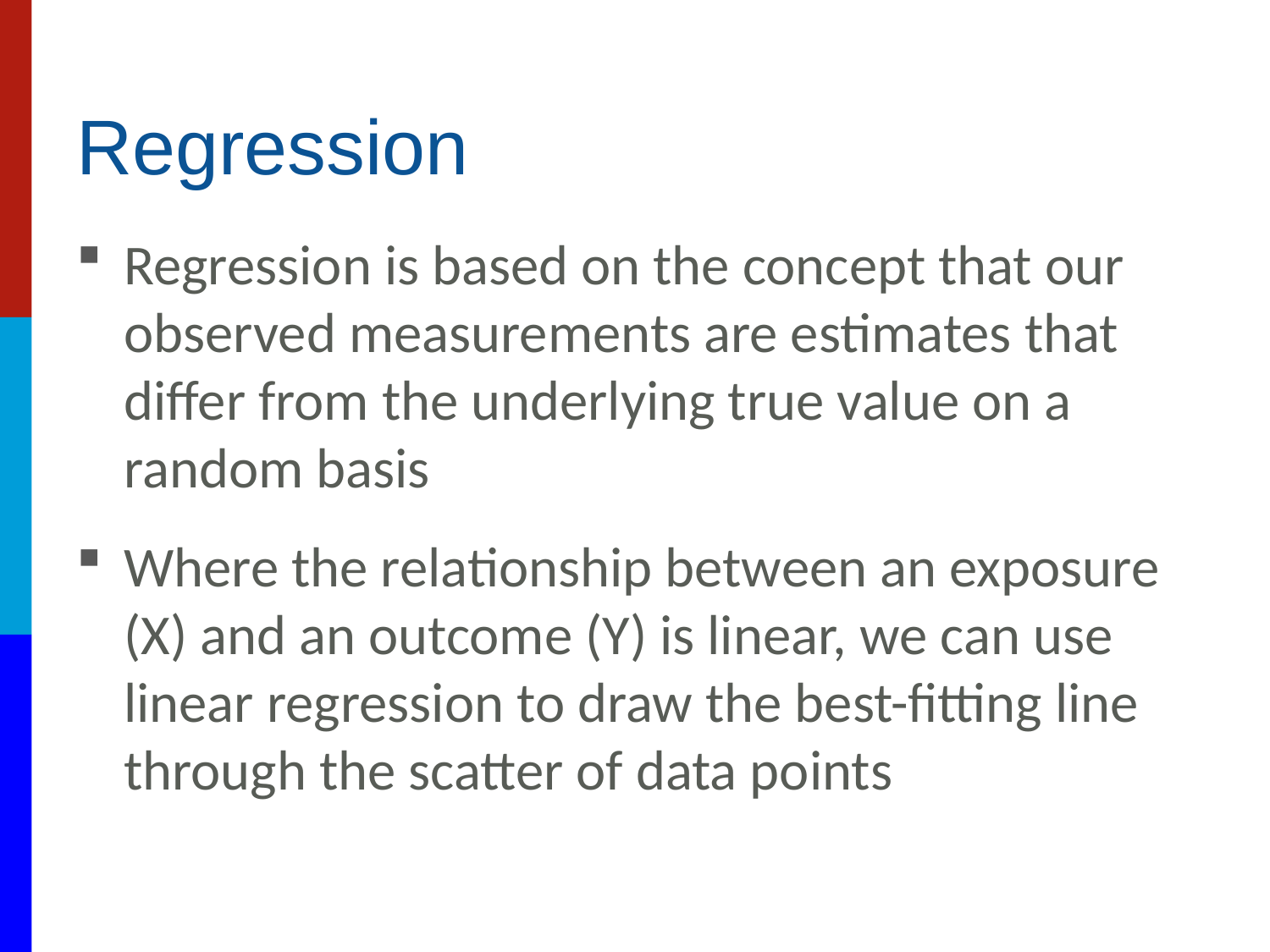

# Regression
Regression is based on the concept that our observed measurements are estimates that differ from the underlying true value on a random basis
Where the relationship between an exposure (X) and an outcome (Y) is linear, we can use linear regression to draw the best-fitting line through the scatter of data points